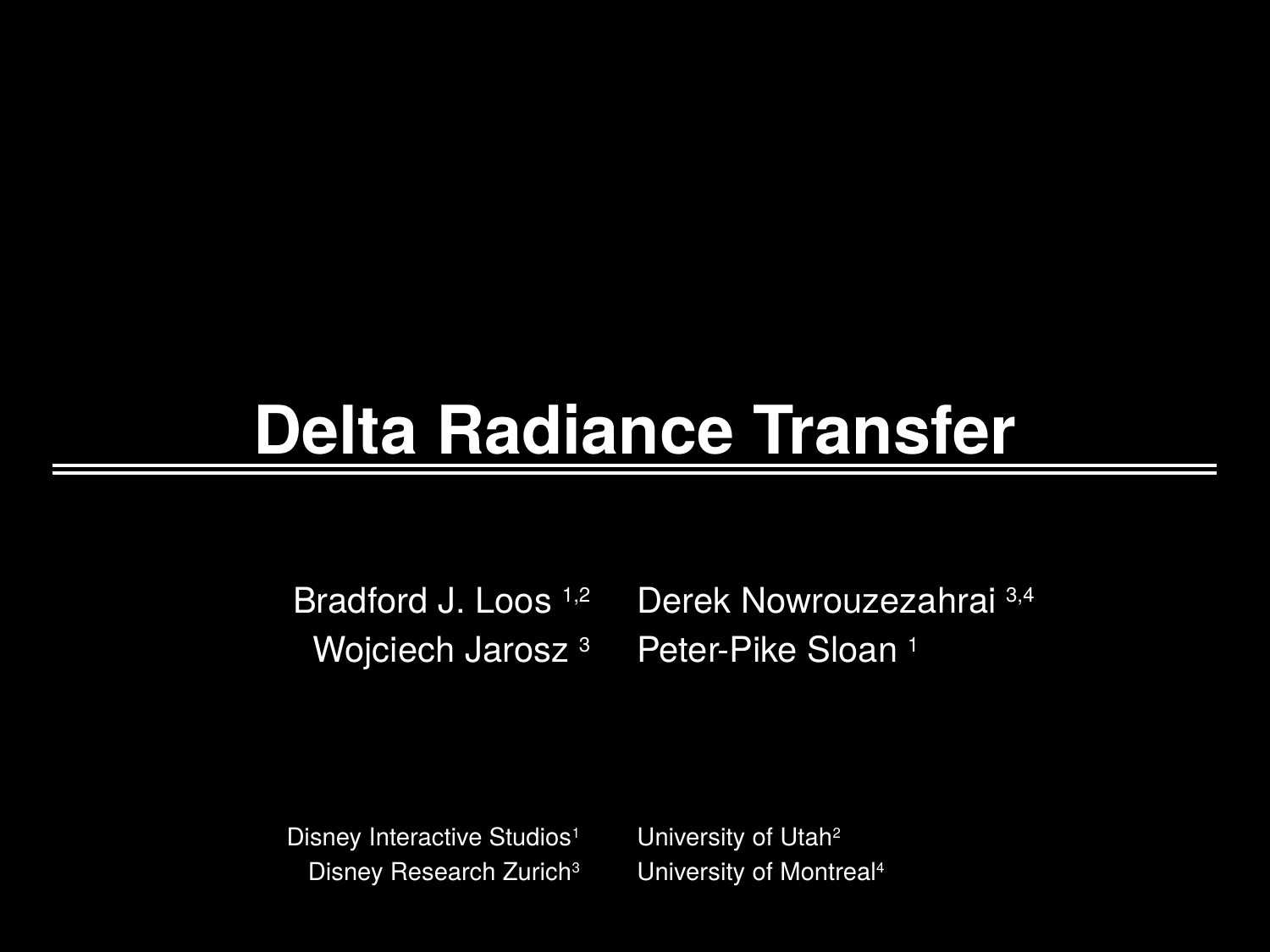

# Delta Radiance Transfer
Bradford J. Loos 1,2
Wojciech Jarosz 3
Derek Nowrouzezahrai 3,4
Peter-Pike Sloan 1
Disney Interactive Studios1
Disney Research Zurich3
University of Utah2
University of Montreal4